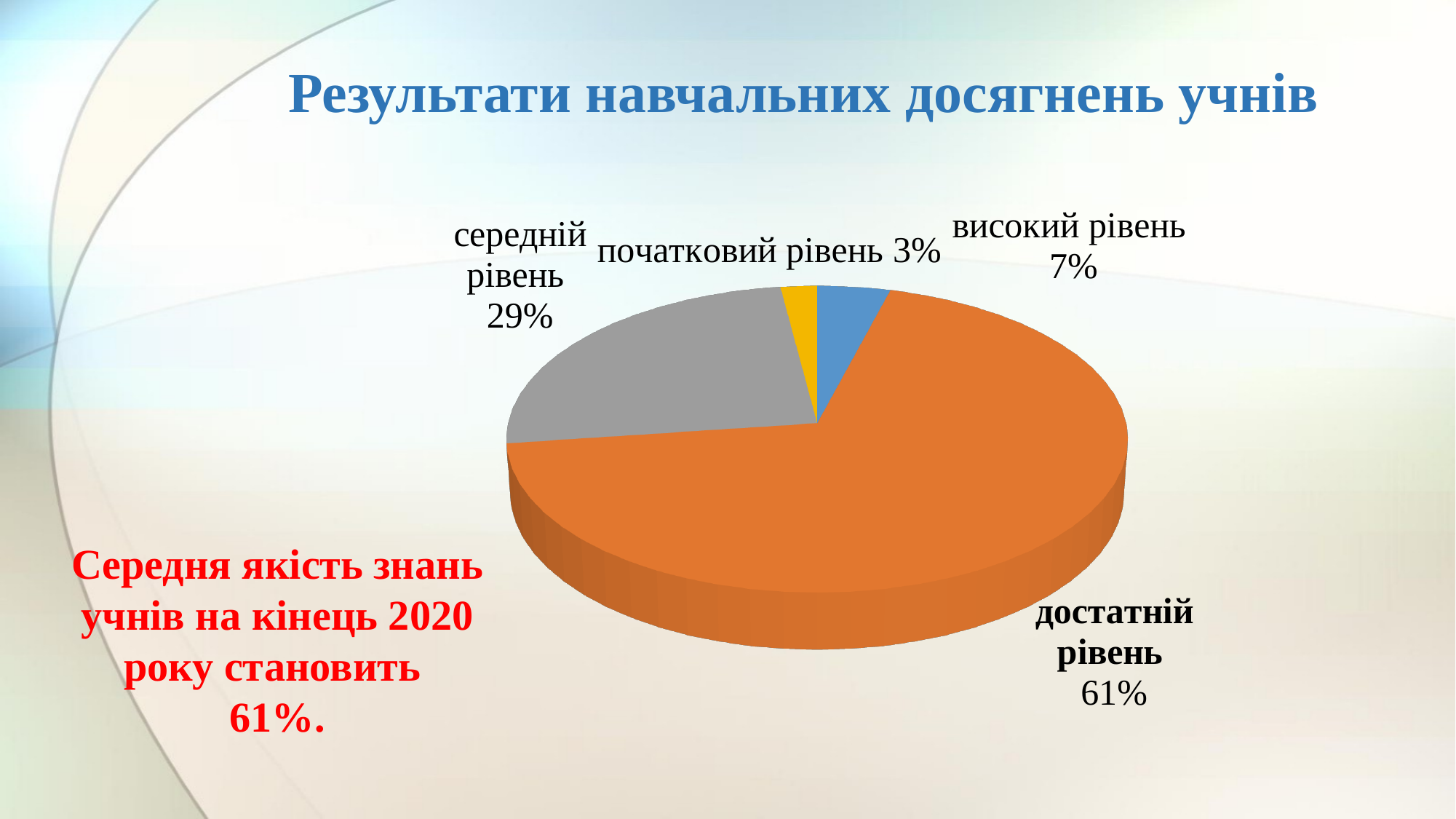

# Результати навчальних досягнень учнів

[unsupported chart]

Середня якість знань учнів на кінець 2020 року становить
61%.